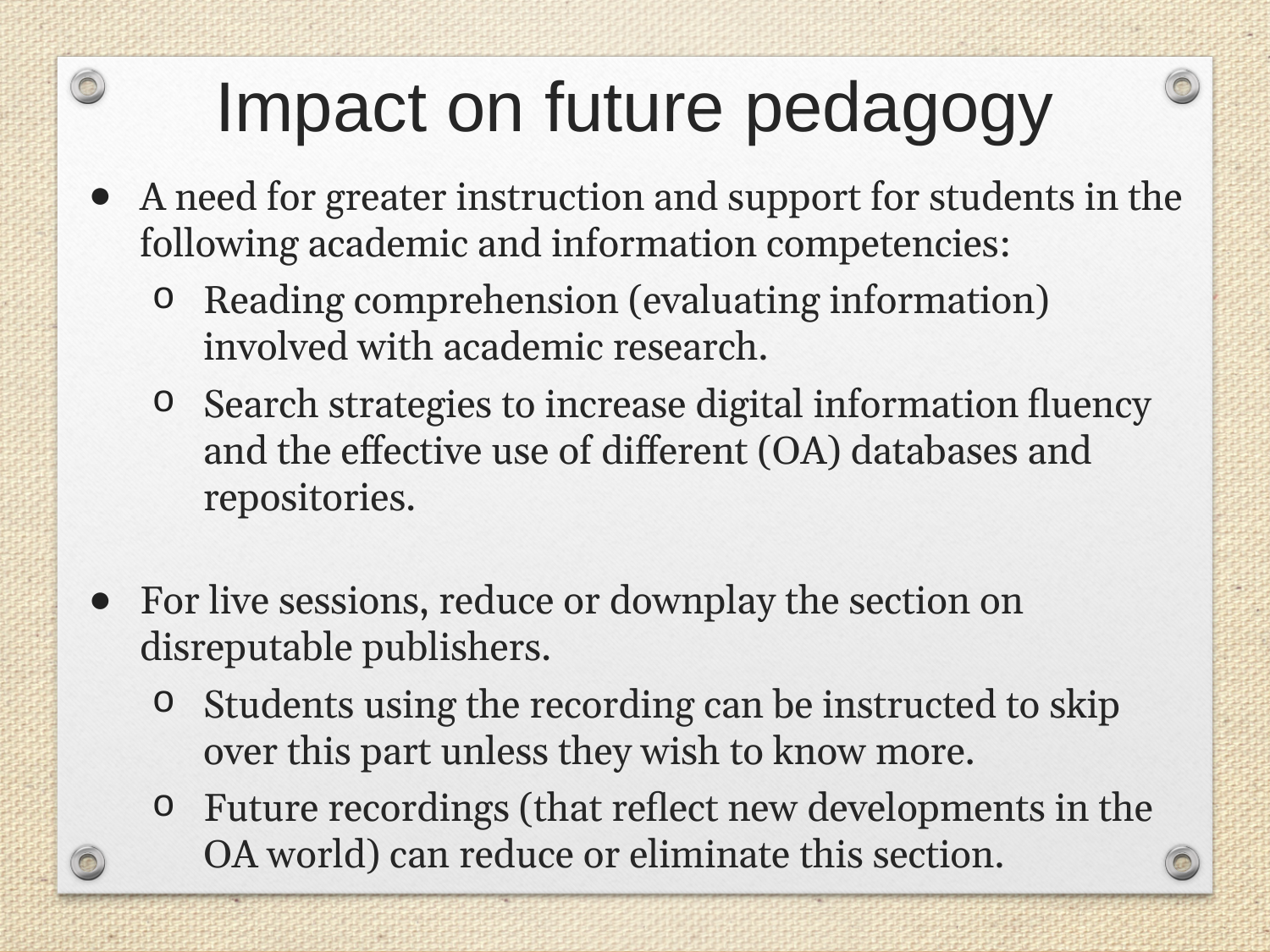

# Impact on future pedagogy
A need for greater instruction and support for students in the following academic and information competencies:
Reading comprehension (evaluating information) involved with academic research.
Search strategies to increase digital information fluency and the effective use of different (OA) databases and repositories.
For live sessions, reduce or downplay the section on disreputable publishers.
Students using the recording can be instructed to skip over this part unless they wish to know more.
Future recordings (that reflect new developments in the OA world) can reduce or eliminate this section.